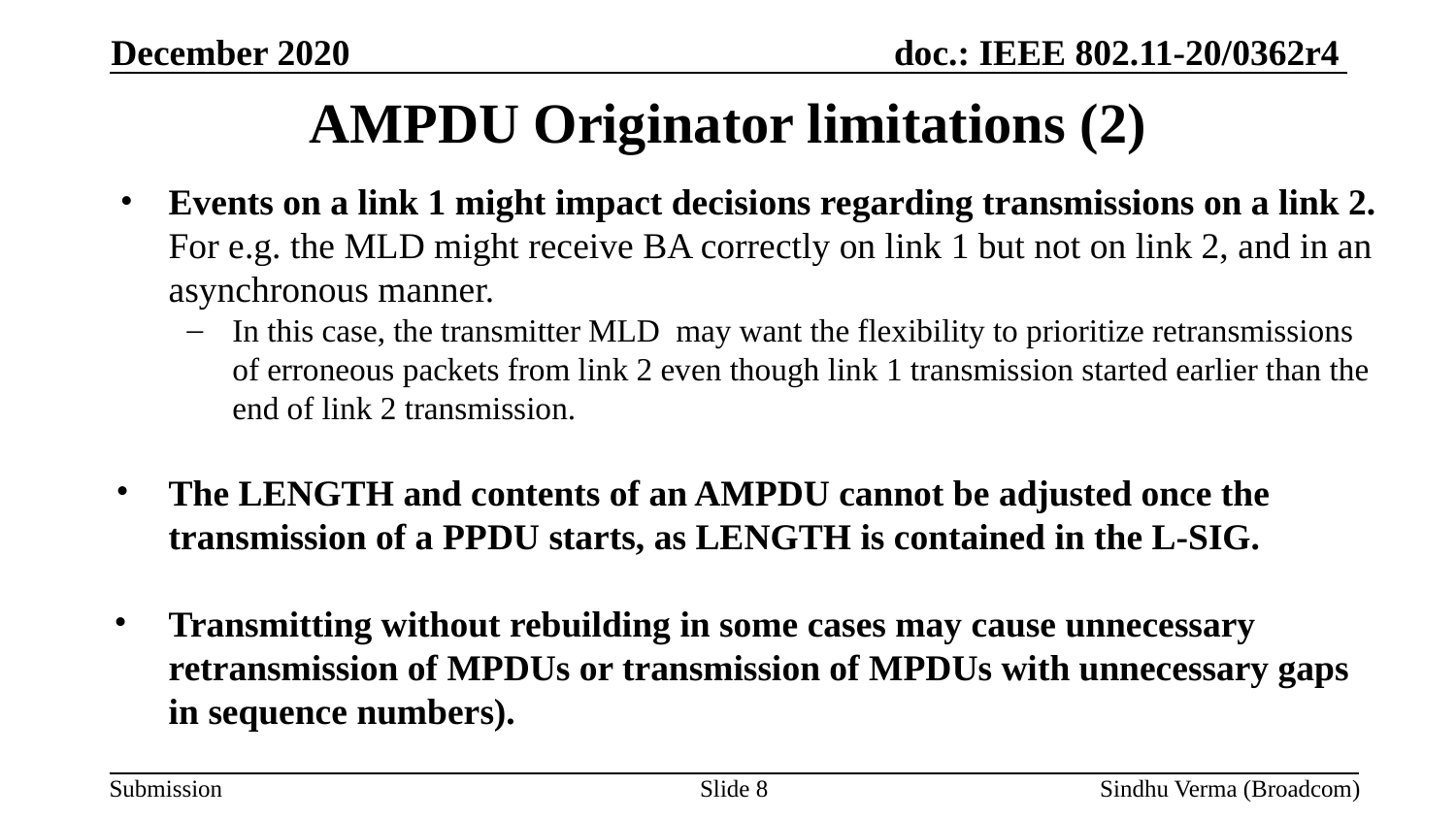

December 2020
# AMPDU Originator limitations (2)
Events on a link 1 might impact decisions regarding transmissions on a link 2. For e.g. the MLD might receive BA correctly on link 1 but not on link 2, and in an asynchronous manner.
In this case, the transmitter MLD  may want the flexibility to prioritize retransmissions of erroneous packets from link 2 even though link 1 transmission started earlier than the end of link 2 transmission.

The LENGTH and contents of an AMPDU cannot be adjusted once the transmission of a PPDU starts, as LENGTH is contained in the L-SIG.

Transmitting without rebuilding in some cases may cause unnecessary retransmission of MPDUs or transmission of MPDUs with unnecessary gaps in sequence numbers).

Slide 8
Sindhu Verma (Broadcom)